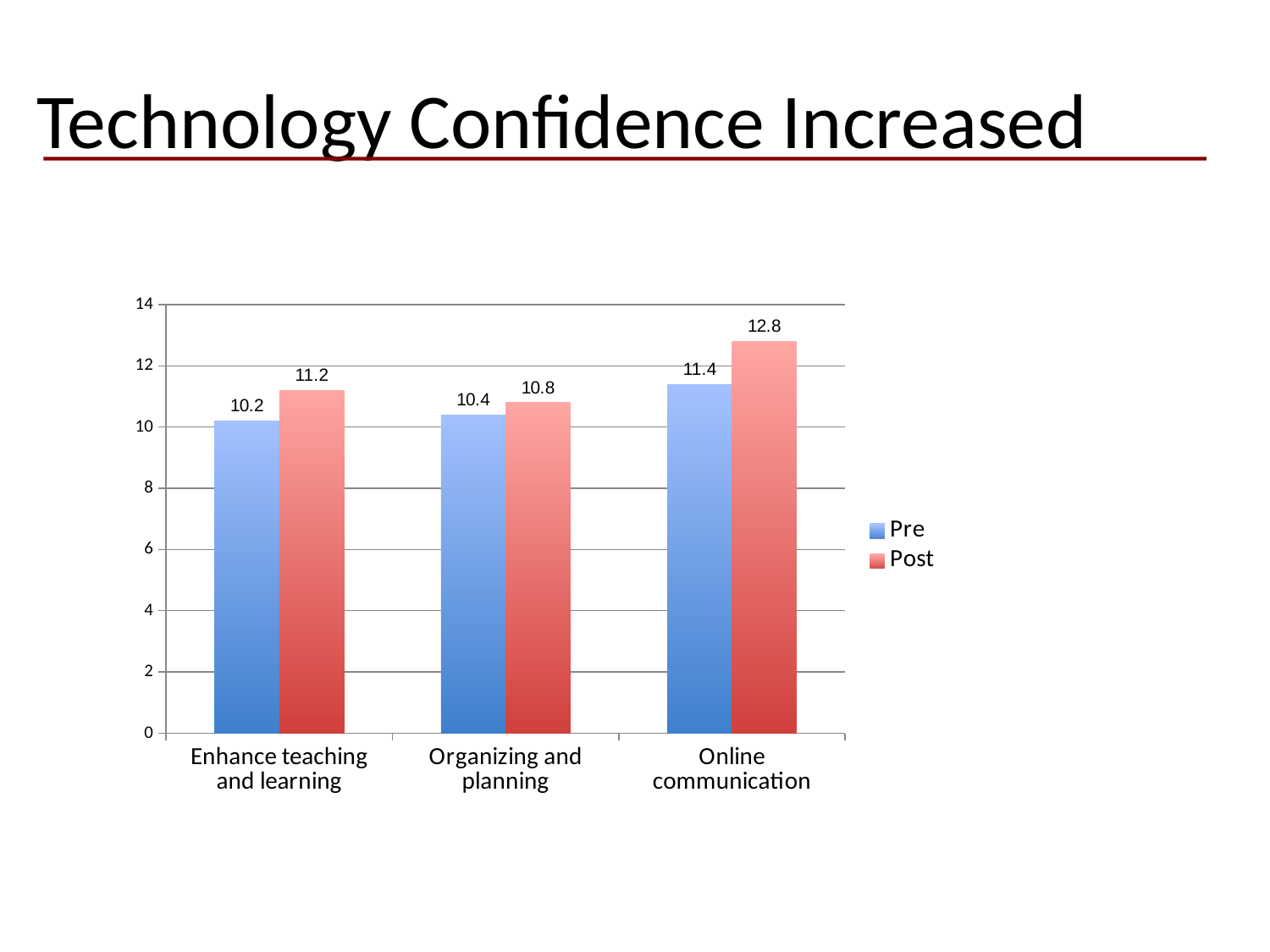

Technology Confidence Increased

### Chart

| Category | Pre | Post |
|---|---|---|
| Enhance teaching and learning | 10.2 | 11.2 |
| Organizing and planning | 10.4 | 10.8 |
| Online communication | 11.4 | 12.8 |